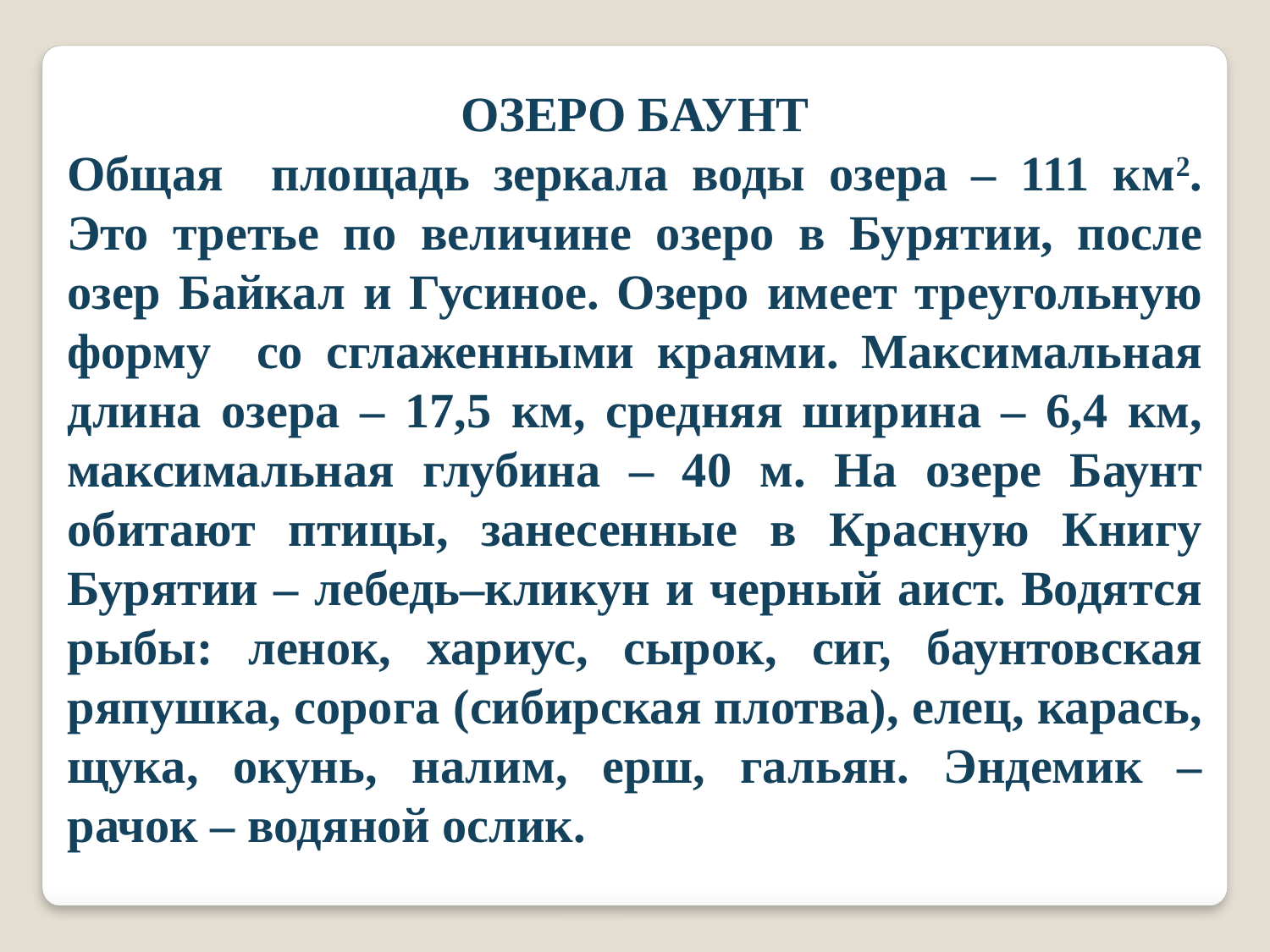

ОЗЕРО БАУНТ
Общая  площадь зеркала воды озера – 111 км2. Это третье по величине озеро в Бурятии, после озер Байкал и Гусиное. Озеро имеет треугольную форму  со сглаженными краями. Максимальная длина озера – 17,5 км, средняя ширина – 6,4 км, максимальная глубина – 40 м. На озере Баунт обитают птицы, занесенные в Красную Книгу Бурятии – лебедь–кликун и черный аист. Водятся рыбы: ленок, хариус, сырок, сиг, баунтовская ряпушка, сорога (сибирская плотва), елец, карась, щука, окунь, налим, ерш, гальян. Эндемик – рачок – водяной ослик.